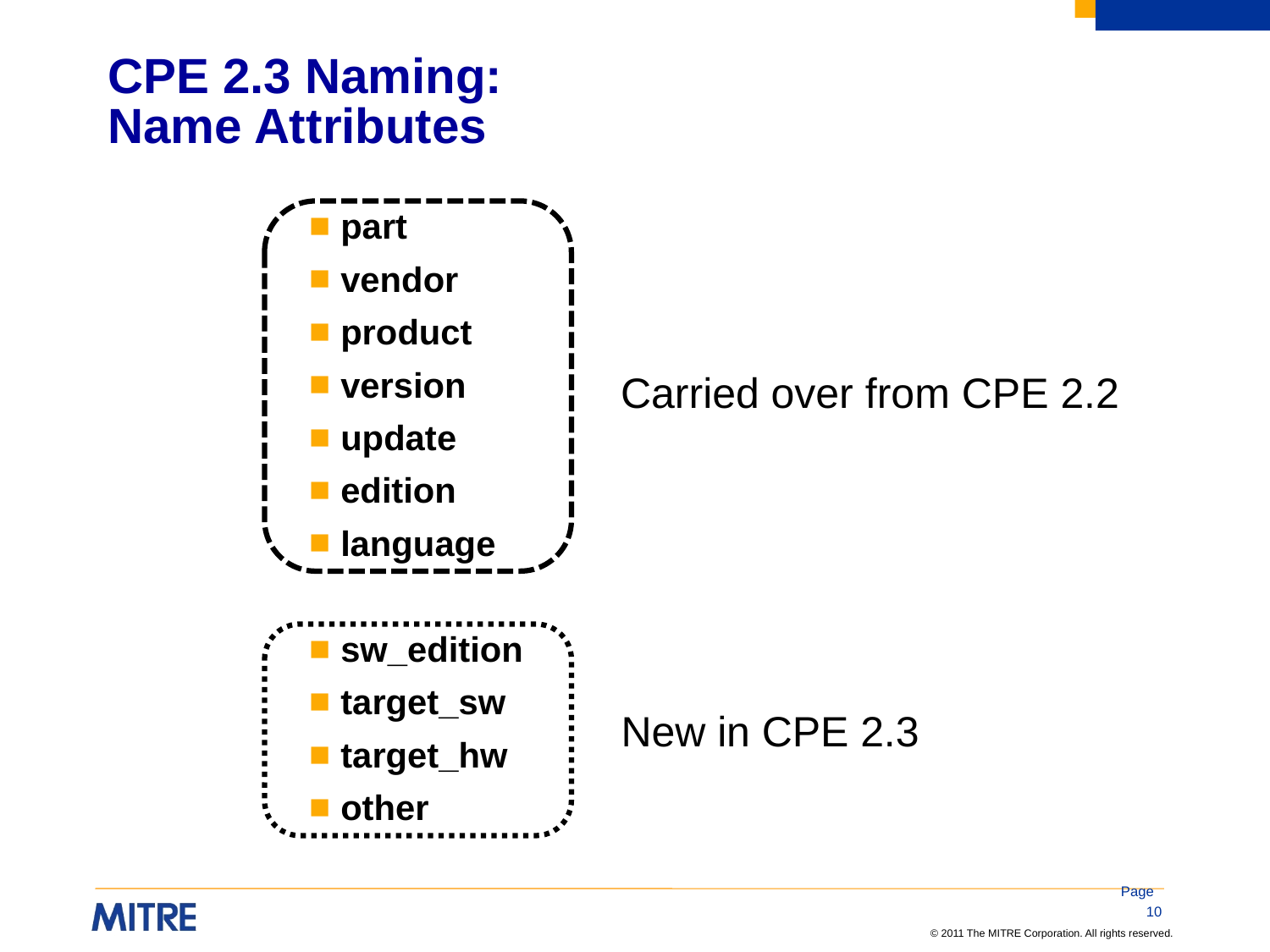

# CPE 2.3 Naming: Name Attributes

part
vendor
product
version
update
edition
language

sw_edition
target_sw
target_hw
other
Carried over from CPE 2.2

New in CPE 2.3
Page  10